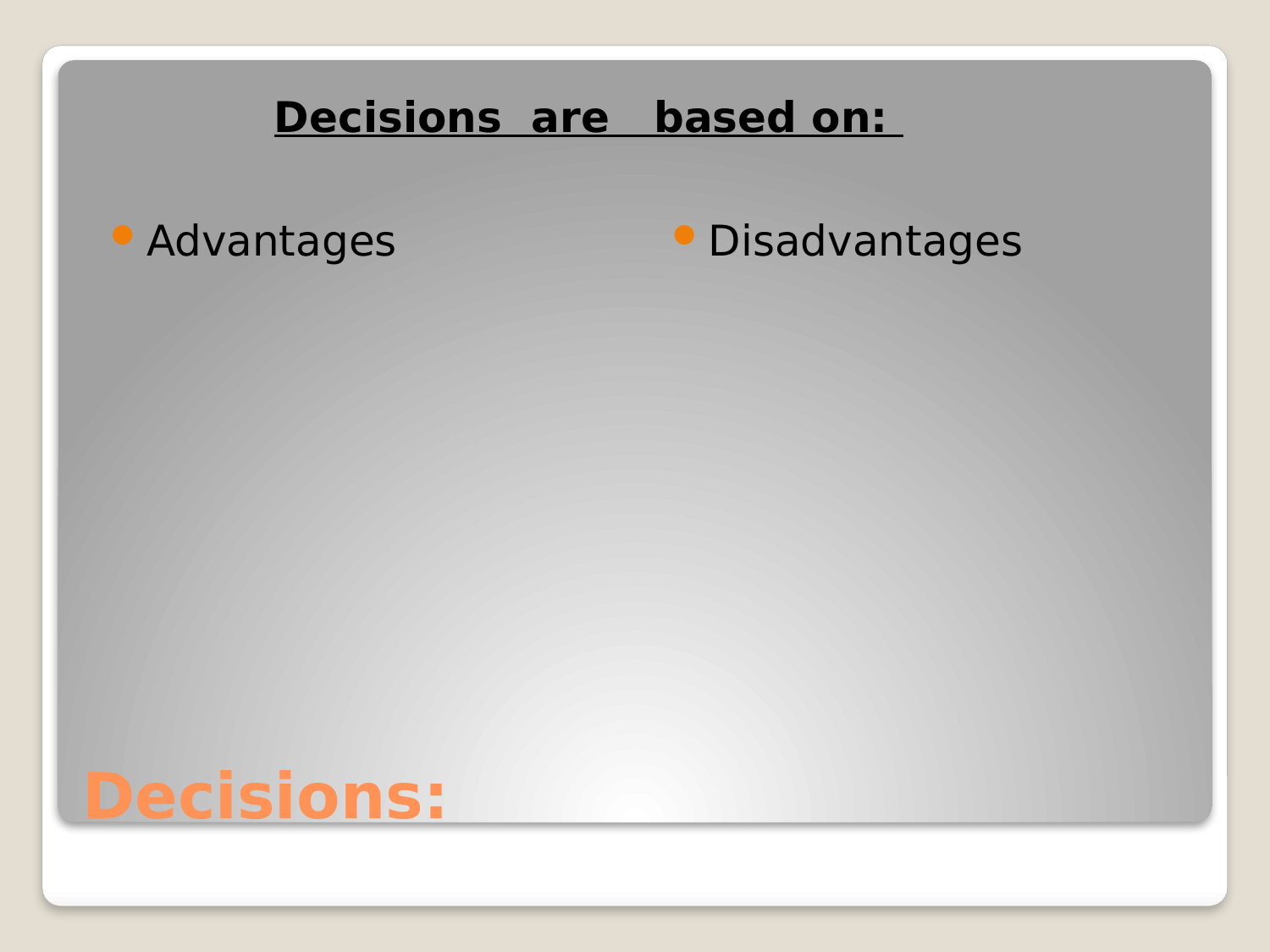

Decisions  are   based on:

Advantages
Disadvantages
# Decisions: